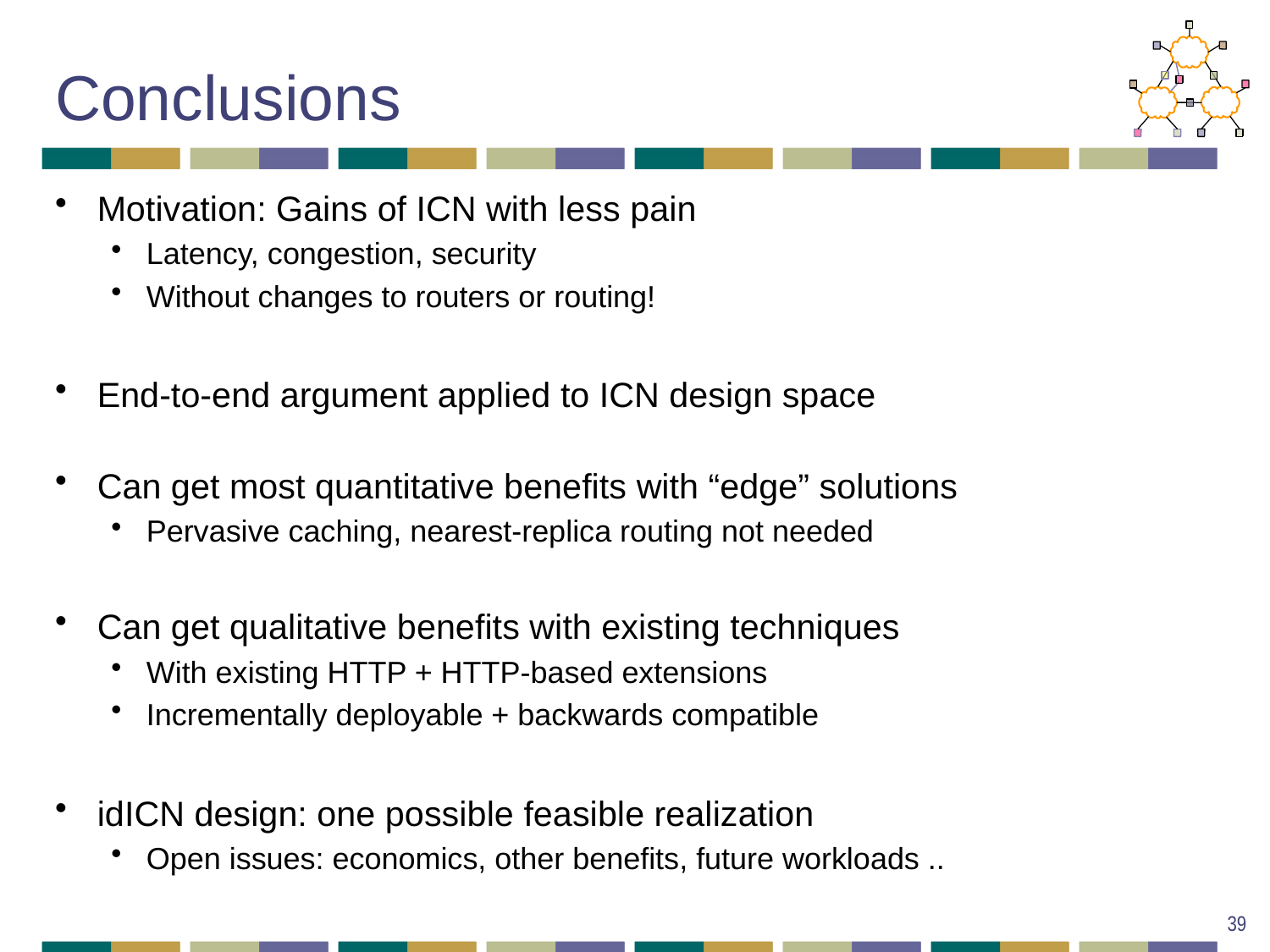

# Conclusions
Motivation: Gains of ICN with less pain
Latency, congestion, security
Without changes to routers or routing!

End-to-end argument applied to ICN design space
Can get most quantitative benefits with “edge” solutions
Pervasive caching, nearest-replica routing not needed

Can get qualitative benefits with existing techniques
With existing HTTP + HTTP-based extensions
Incrementally deployable + backwards compatible

idICN design: one possible feasible realization
Open issues: economics, other benefits, future workloads ..
39